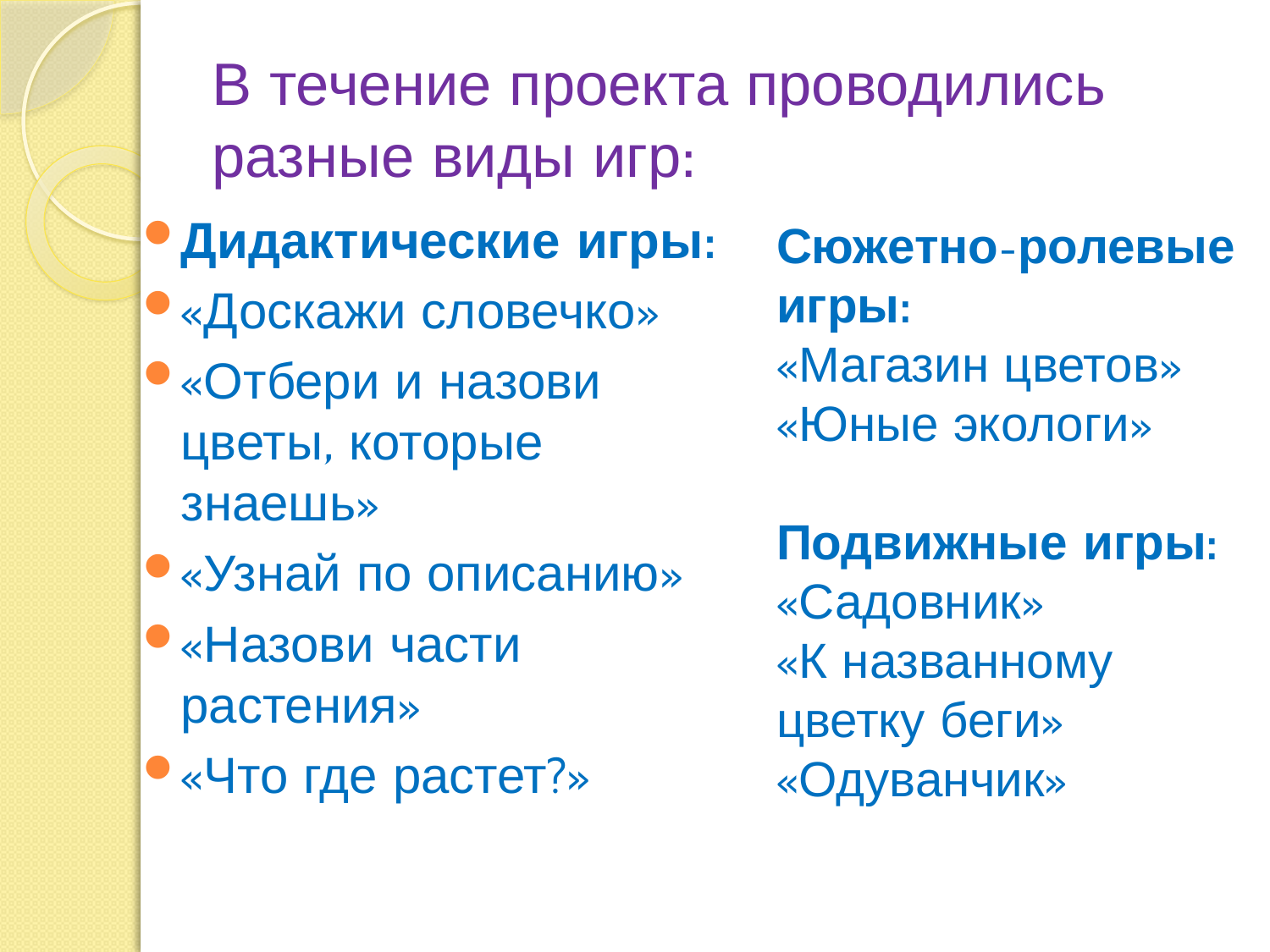

# В течение проекта проводились разные виды игр:
Дидактические игры:
«Доскажи словечко»
«Отбери и назови цветы, которые знаешь»
«Узнай по описанию»
«Назови части растения»
«Что где растет?»

Сюжетно-ролевые игры:
«Магазин цветов»
«Юные экологи»

Подвижные игры:
«Садовник»
«К названному цветку беги»
«Одуванчик»